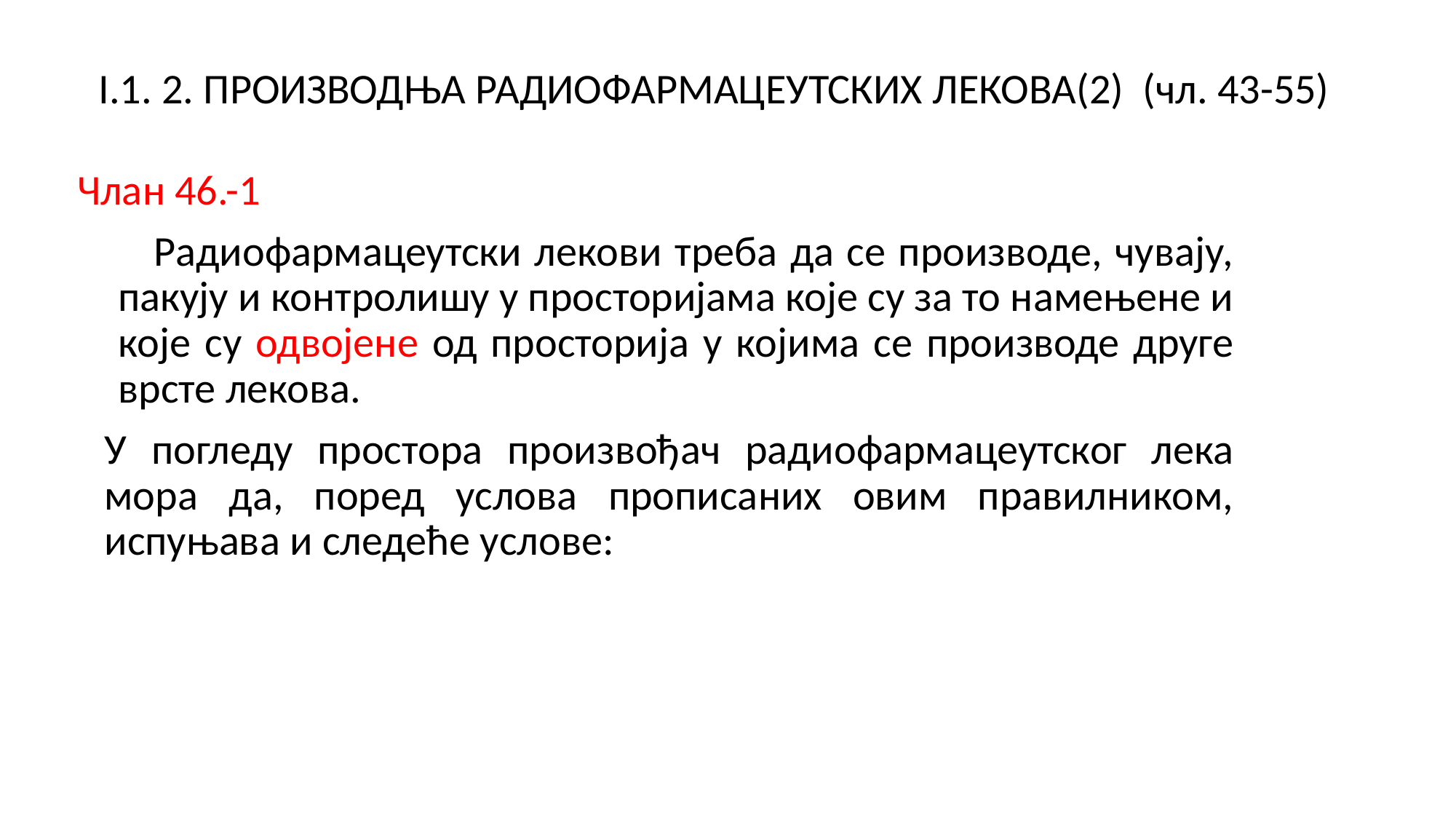

# I.1. 2. ПРОИЗВОДЊА РАДИОФAРМАЦЕУТСКИХ ЛЕКОВА(2)  (чл. 43-55)
Члан 46.-1
      Радиофармацеутски лекови треба да се производе, чувају, пакују и контролишу у просторијама које су за то намењене и које су одвојене од просторија у којима се производе друге врсте лекова.
У погледу простора произвођач радиофармацеутског лека мора да, поред услова прописаних овим правилником, испуњава и следеће услове: